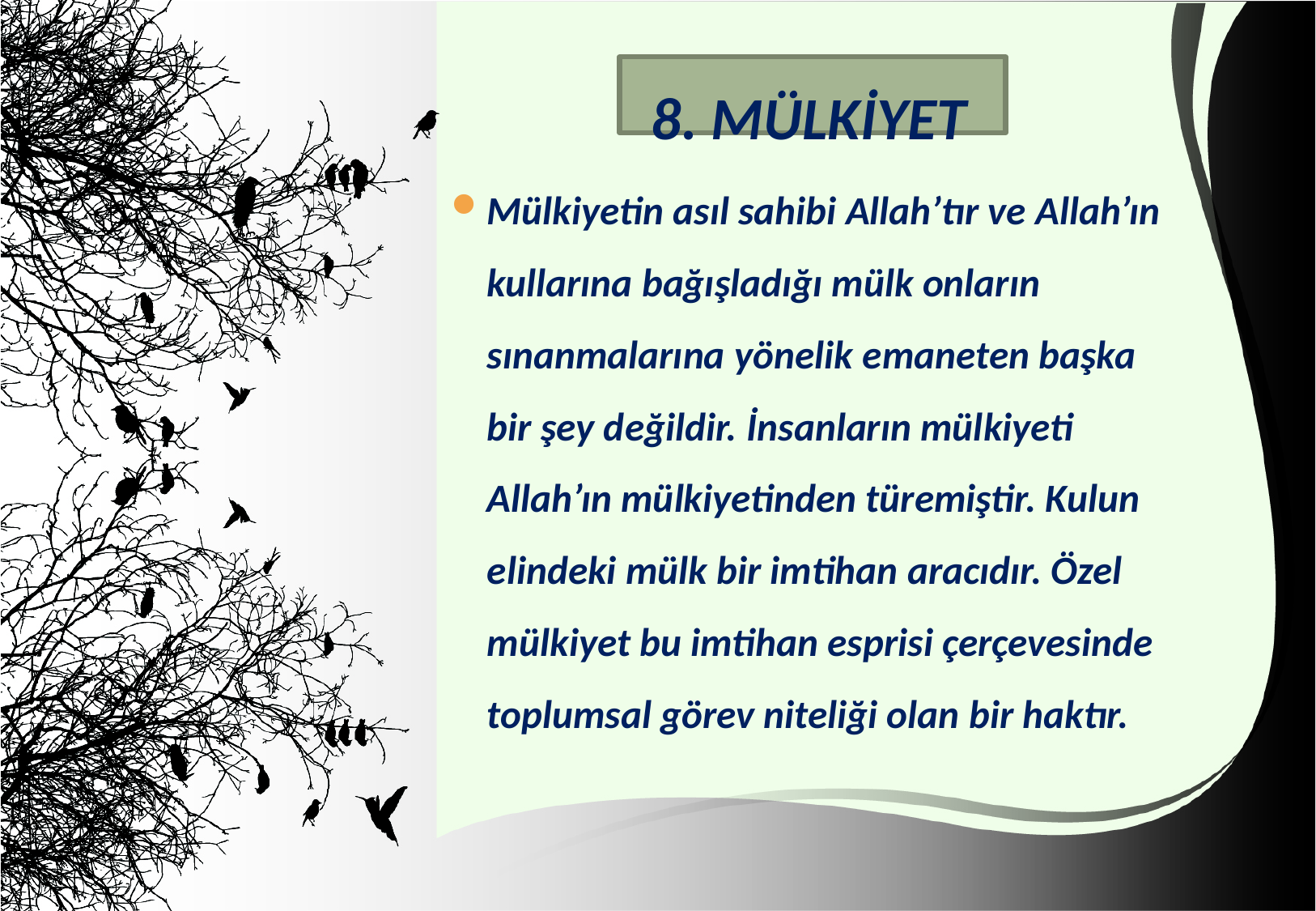

8. MÜLKİYET
Mülkiyetin asıl sahibi Allah’tır ve Allah’ın kullarına bağışladığı mülk onların sınanmalarına yönelik emaneten başka bir şey değildir. İnsanların mülkiyeti Allah’ın mülkiyetinden türemiştir. Kulun elindeki mülk bir imtihan aracıdır. Özel mülkiyet bu imtihan esprisi çerçevesinde toplumsal görev niteliği olan bir haktır.